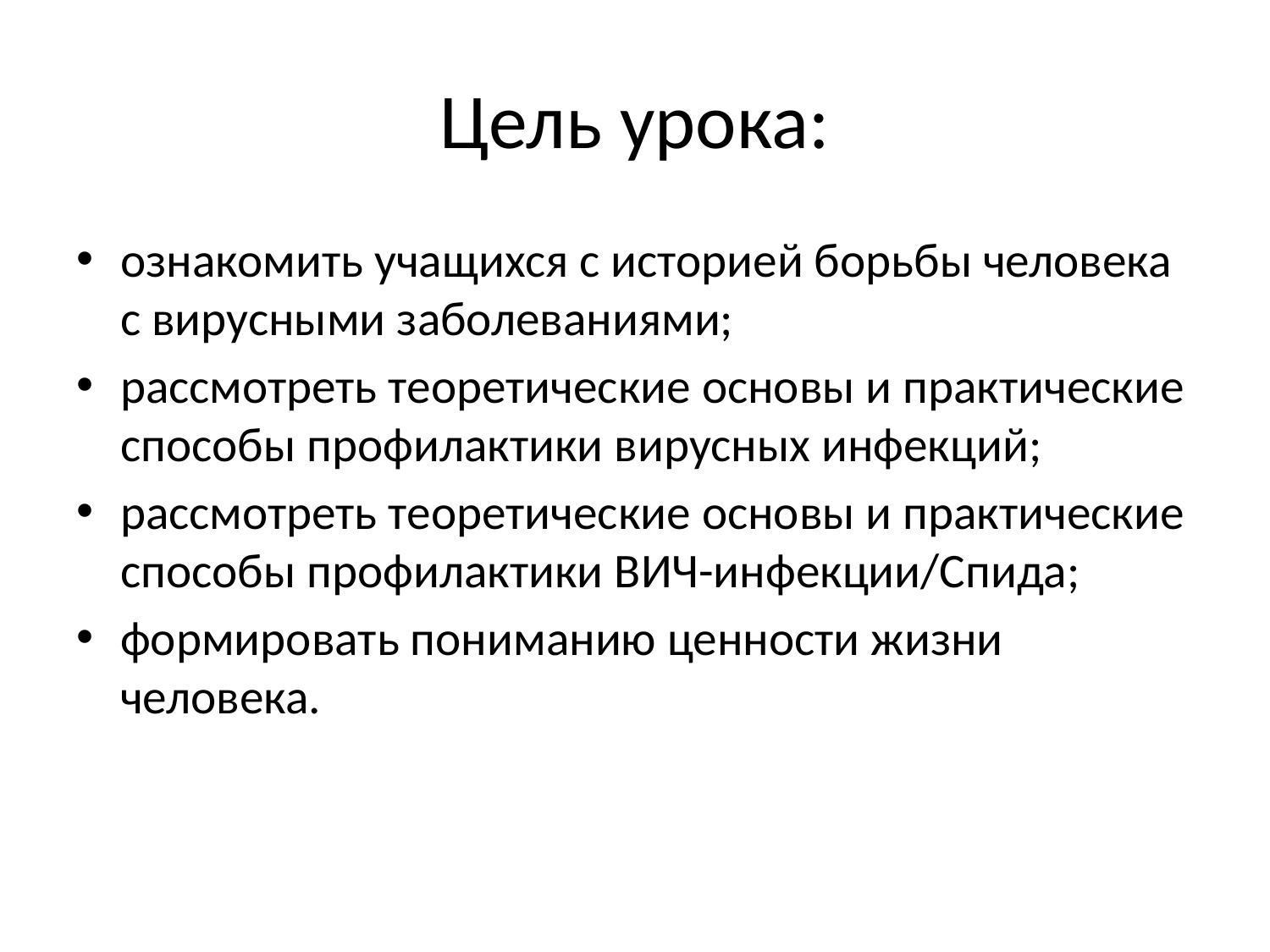

# Цель урока:
ознакомить учащихся с историей борьбы человека с вирусными заболеваниями;
рассмотреть теоретические основы и практические способы профилактики вирусных инфекций;
рассмотреть теоретические основы и практические способы профилактики ВИЧ-инфекции/Спида;
формировать пониманию ценности жизни человека.